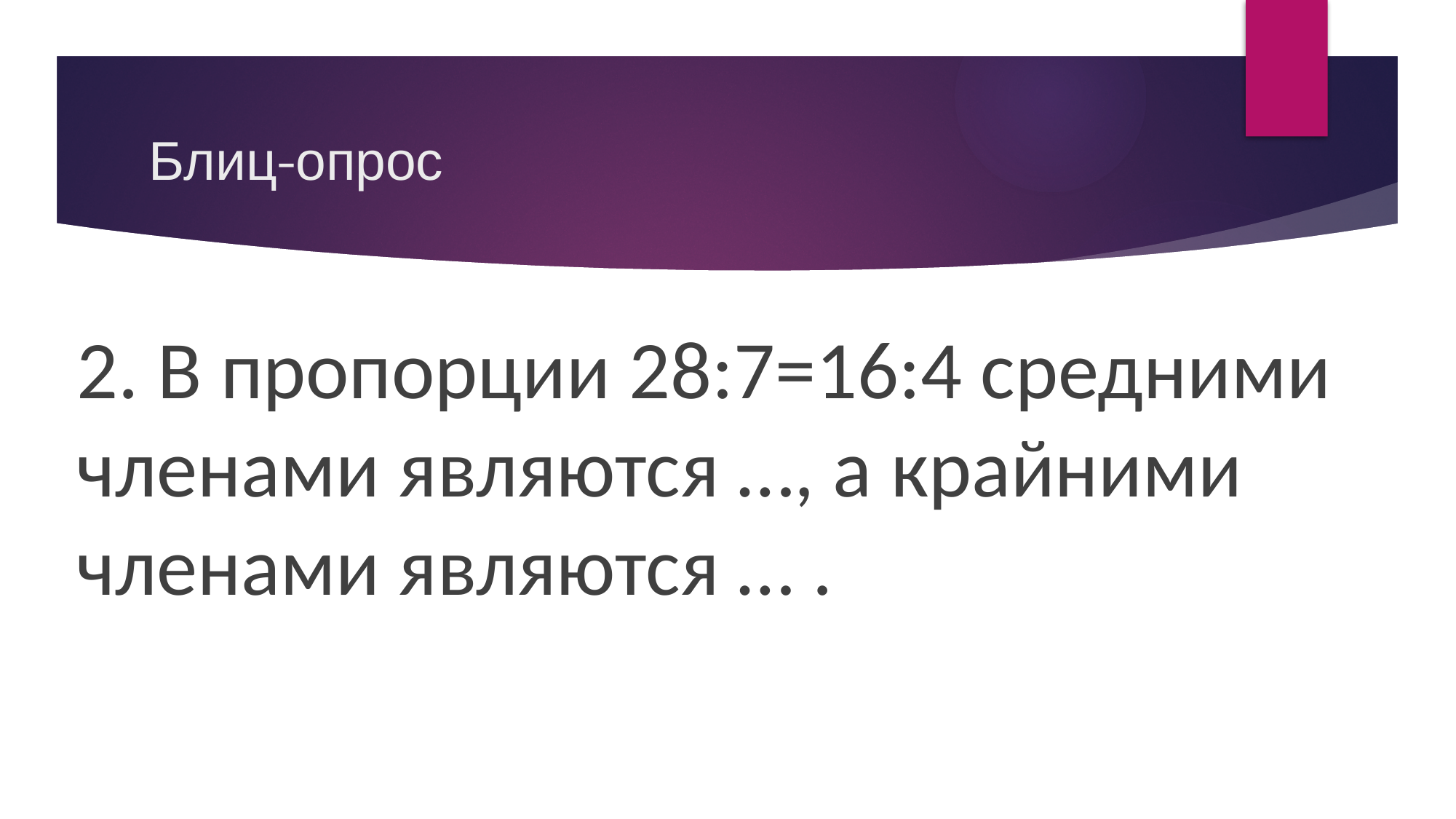

# Блиц-опрос
2. В пропорции 28:7=16:4 средними членами являются …, а крайними членами являются … .